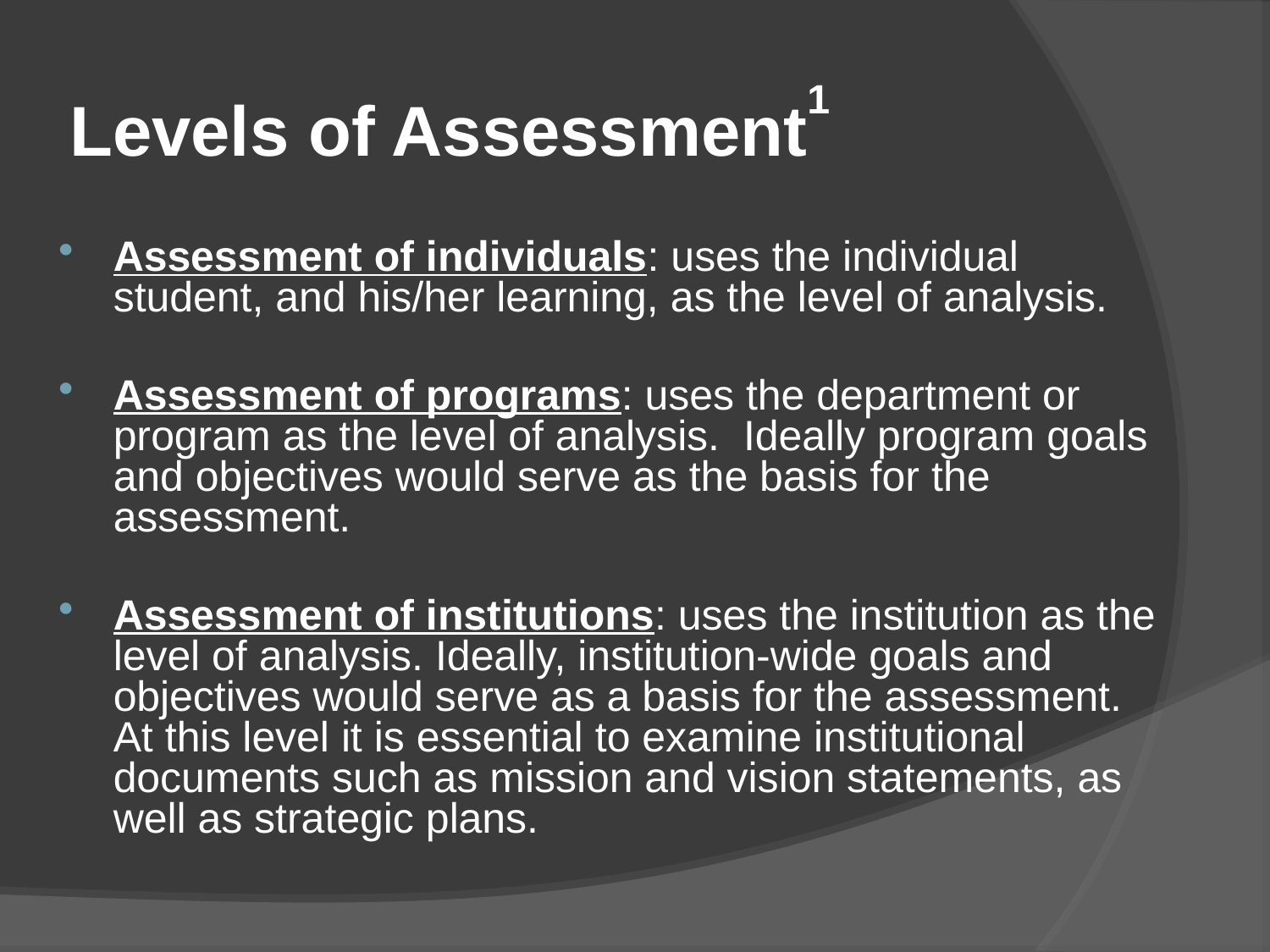

# Levels of Assessment1
Assessment of individuals: uses the individual student, and his/her learning, as the level of analysis.

Assessment of programs: uses the department or program as the level of analysis.  Ideally program goals and objectives would serve as the basis for the assessment.

Assessment of institutions: uses the institution as the level of analysis. Ideally, institution-wide goals and objectives would serve as a basis for the assessment.  At this level it is essential to examine institutional documents such as mission and vision statements, as well as strategic plans.